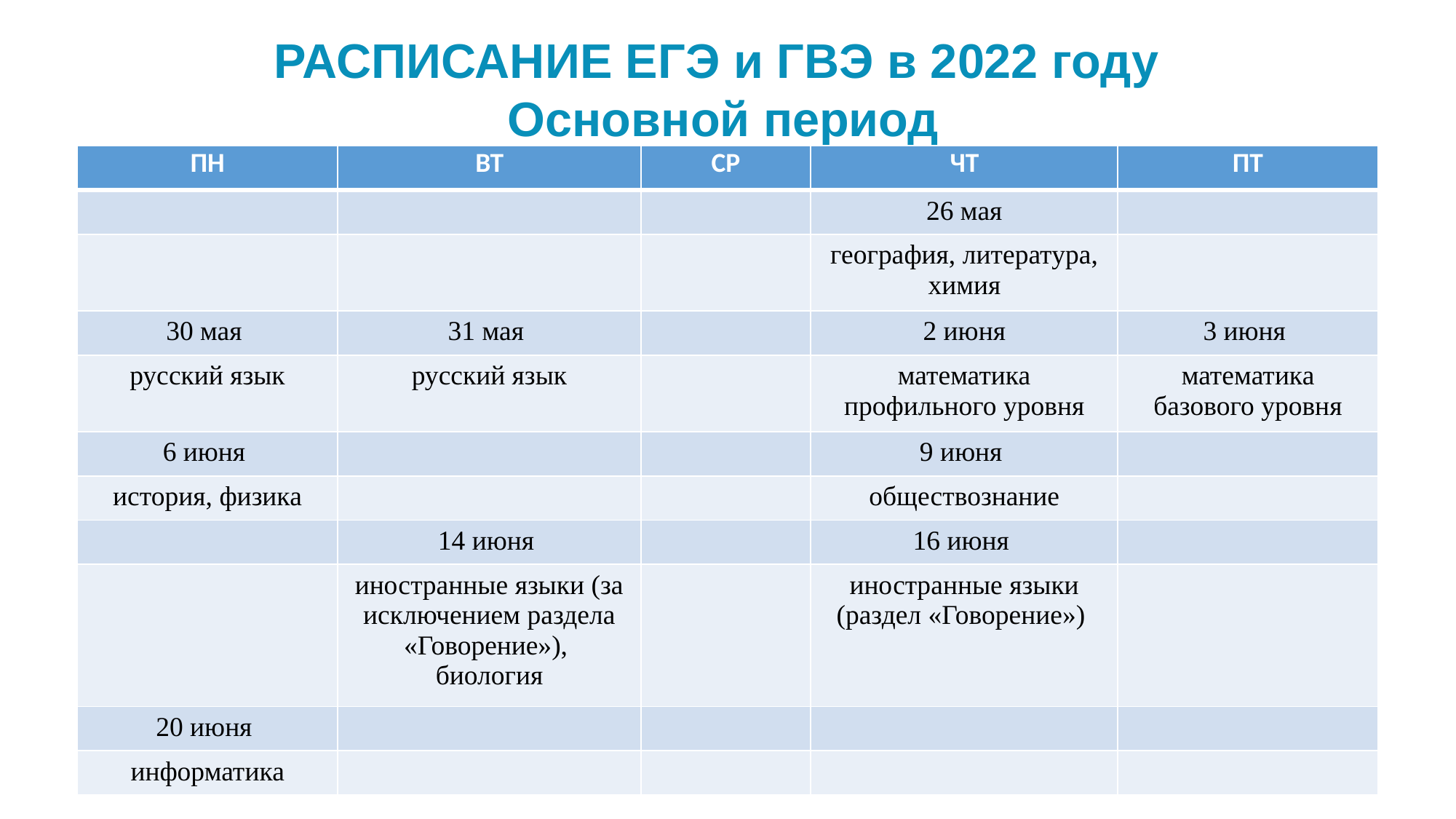

РАСПИСАНИЕ ЕГЭ и ГВЭ в 2022 году
Основной период
| ПН | ВТ | СР | ЧТ | ПТ |
| --- | --- | --- | --- | --- |
|  |  |  | 26 мая |  |
|  |  |  | география, литература, химия |  |
| 30 мая | 31 мая |  | 2 июня | 3 июня |
| русский язык | русский язык |  | математика профильного уровня | математика базового уровня |
| 6 июня |  |  | 9 июня |  |
| история, физика |  |  | обществознание |  |
|  | 14 июня |  | 16 июня |  |
|  | иностранные языки (за исключением раздела «Говорение»), биология |  | иностранные языки (раздел «Говорение») |  |
| 20 июня |  |  |  |  |
| информатика |  |  |  |  |
Для выпускников текущего года